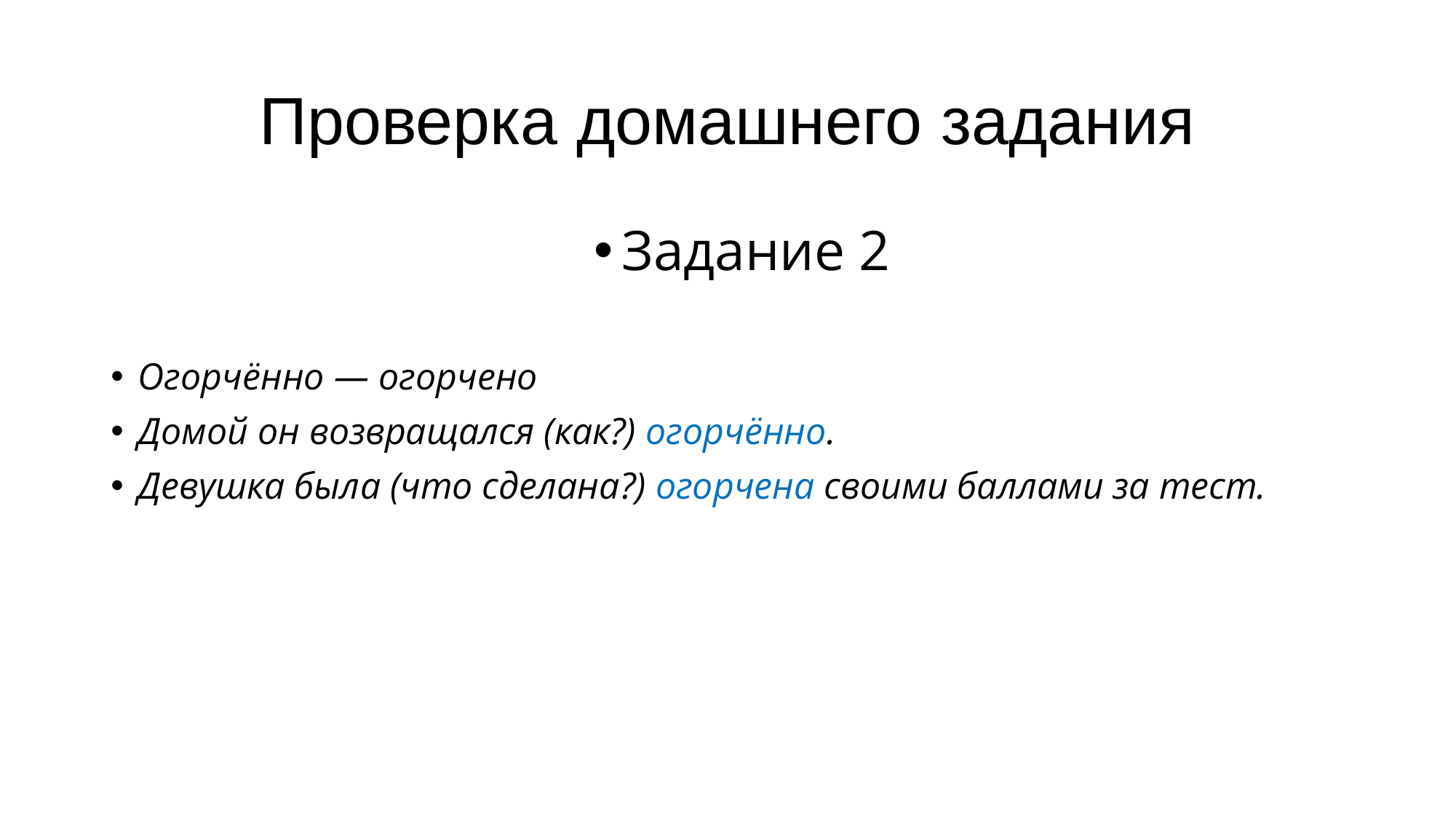

# Проверка домашнего задания
Задание 2

Огорчённо — огорчено
Домой он возвращался (как?) огорчённо.
Девушка была (что сделана?) огорчена своими баллами за тест.